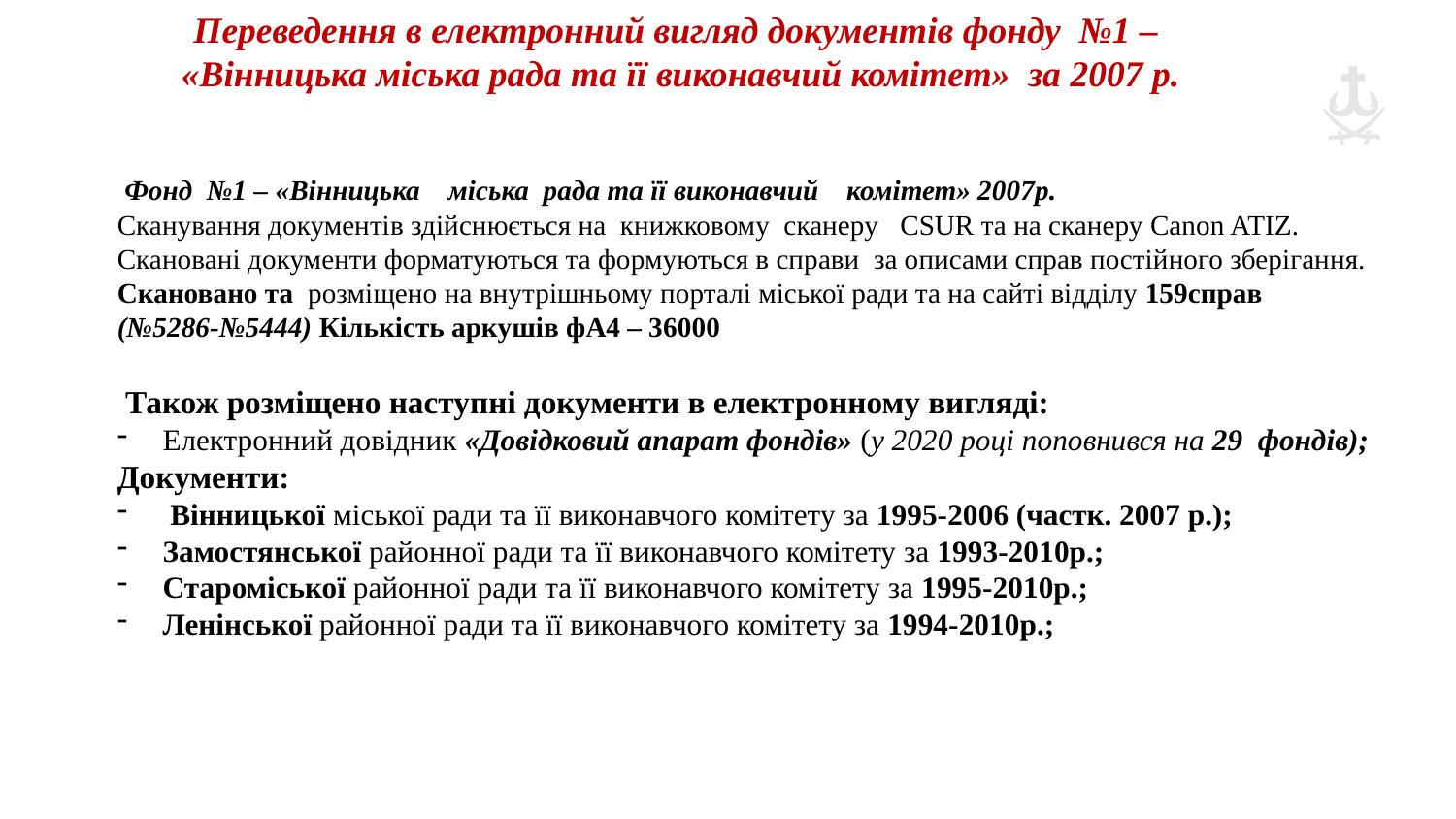

Переведення в електронний вигляд документів фонду  №1 –
 «Вінницька міська рада та її виконавчий комітет»  за 2007 р.
 Фонд  №1 – «Вінницька    міська  рада та її виконавчий    комітет» 2007р.
Сканування документів здійснюється на  книжковому  сканеру   CSUR та на сканеру Canon ATIZ.  Скановані документи форматуються та формуються в справи  за описами справ постійного зберігання.
Скановано та  розміщено на внутрішньому порталі міської ради та на сайті відділу 159справ  (№5286-№5444) Кількість аркушів фА4 – 36000

 Також розміщено наступні документи в електронному вигляді:
Електронний довідник «Довідковий апарат фондів» (у 2020 році поповнився на 29  фондів);
Документи:
 Вінницької міської ради та її виконавчого комітету за 1995-2006 (частк. 2007 р.);
Замостянської районної ради та її виконавчого комітету за 1993-2010р.;
Староміської районної ради та її виконавчого комітету за 1995-2010р.;
Ленінської районної ради та її виконавчого комітету за 1994-2010р.;